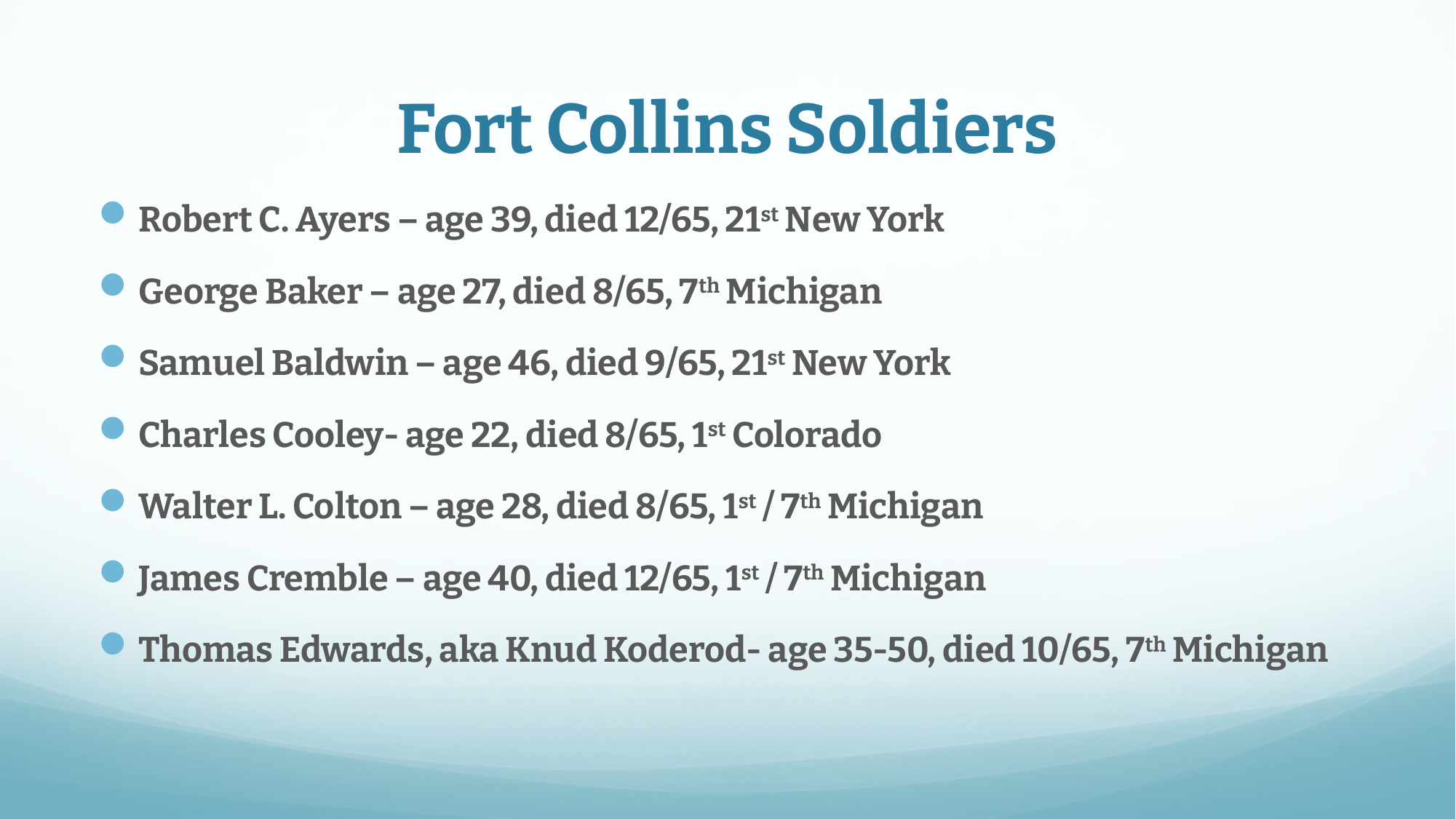

# Fort Collins Soldiers
Robert C. Ayers – age 39, died 12/65, 21st New York
George Baker – age 27, died 8/65, 7th Michigan
Samuel Baldwin – age 46, died 9/65, 21st New York
Charles Cooley- age 22, died 8/65, 1st Colorado
Walter L. Colton – age 28, died 8/65, 1st / 7th Michigan
James Cremble – age 40, died 12/65, 1st / 7th Michigan
Thomas Edwards, aka Knud Koderod- age 35-50, died 10/65, 7th Michigan